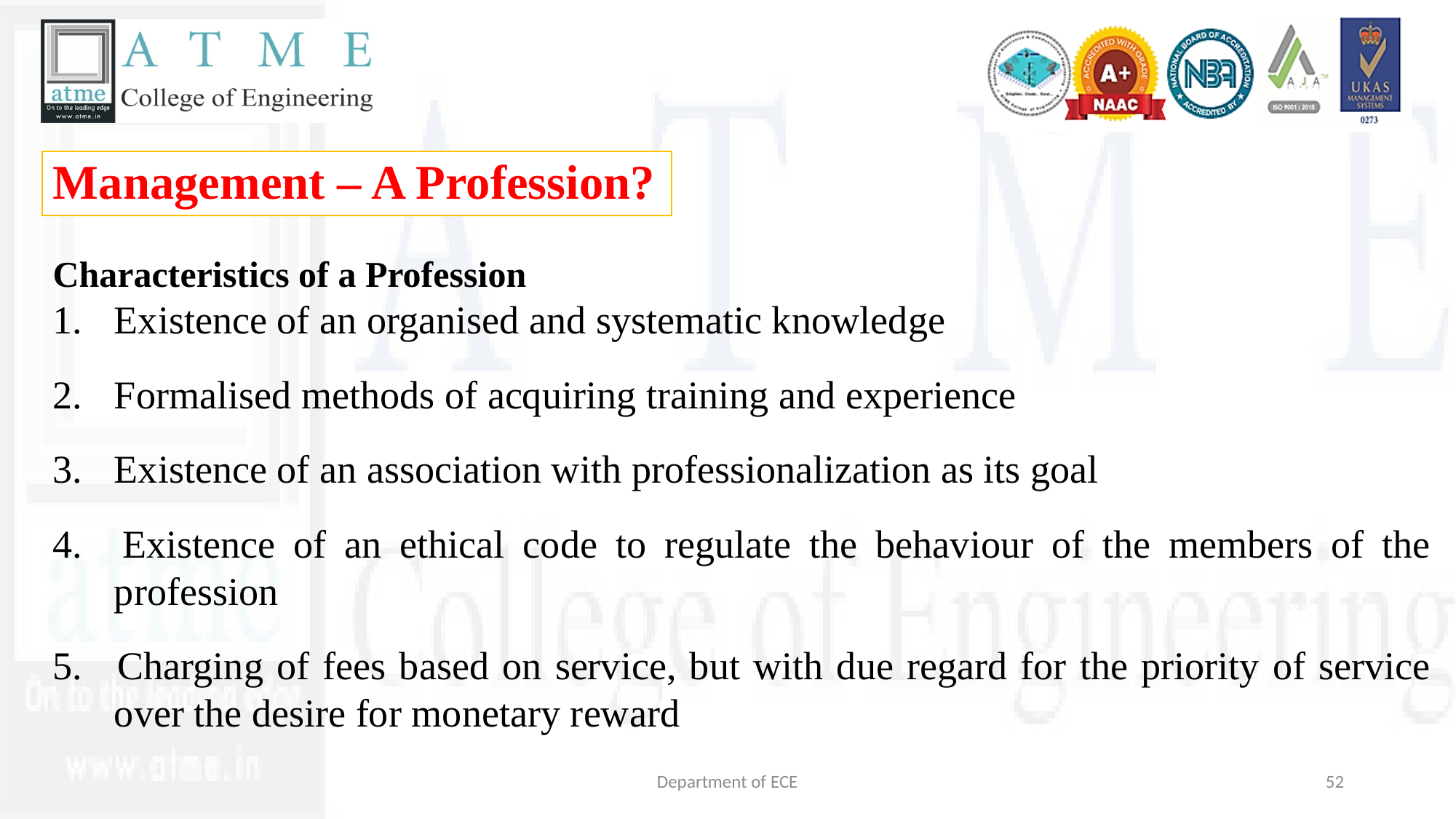

Management – A Profession?
Characteristics of a Profession
Existence of an organised and systematic knowledge
Formalised methods of acquiring training and experience
Existence of an association with professionalization as its goal
4. 	Existence of an ethical code to regulate the behaviour of the members of the profession
5. 	Charging of fees based on service, but with due regard for the priority of service over the desire for monetary reward
Department of ECE
52